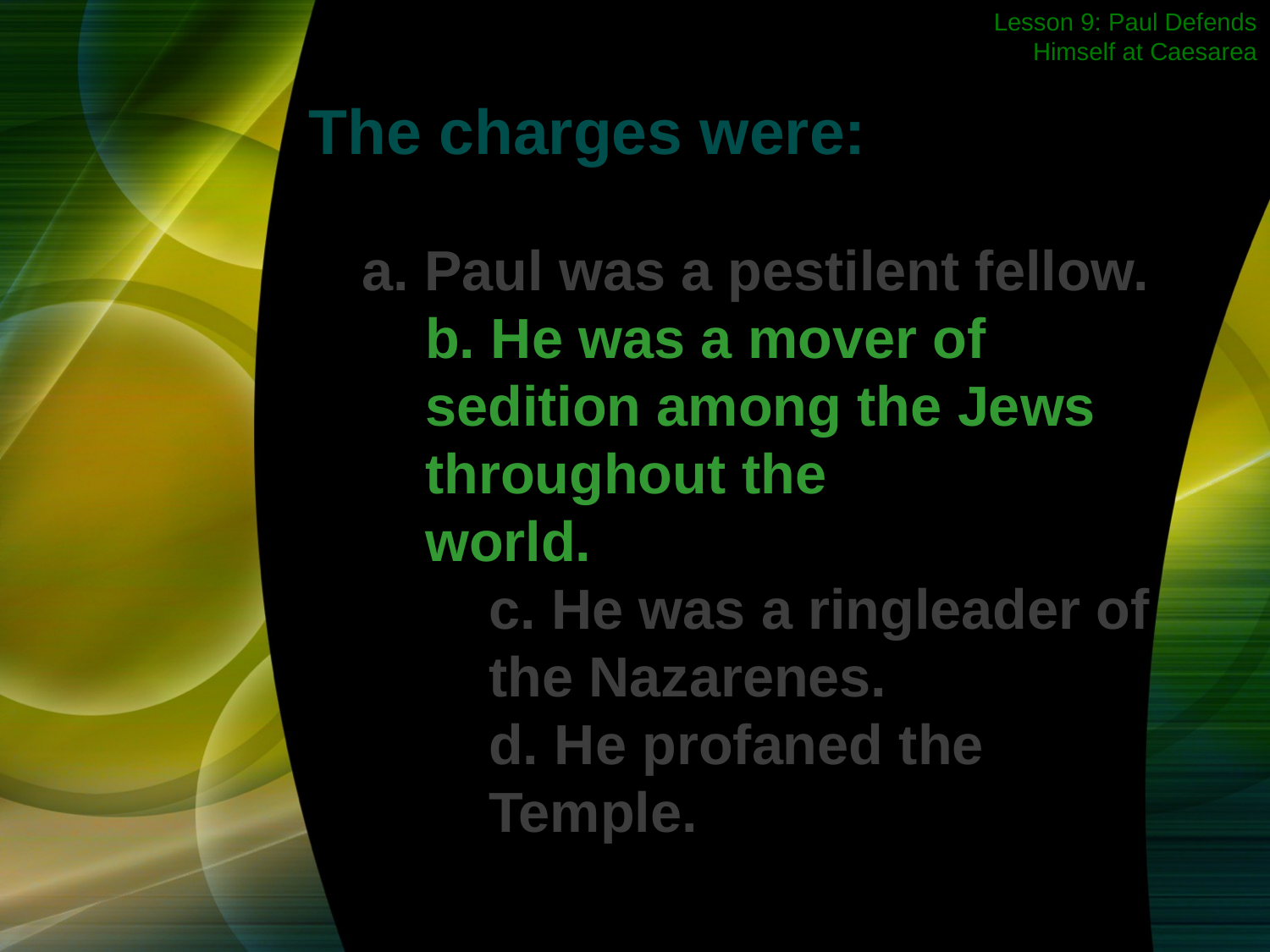

Lesson 9: Paul Defends Himself at Caesarea
The charges were:
a. Paul was a pestilent fellow.
b. He was a mover of sedition among the Jews throughout the
world.
c. He was a ringleader of the Nazarenes.
d. He profaned the Temple.